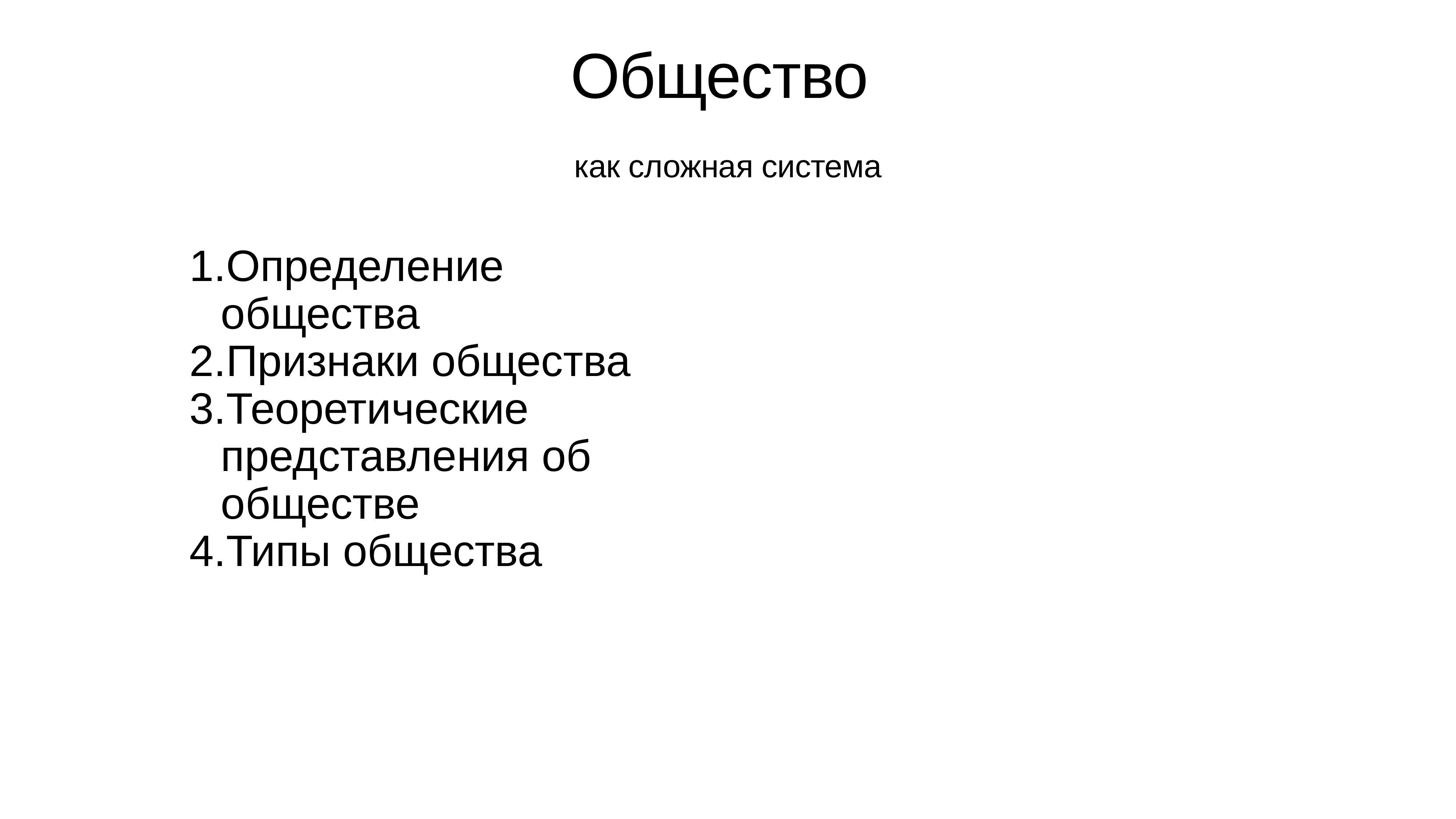

# Общество
как сложная система

Определение общества
Признаки общества
Теоретические представления об обществе
Типы общества
1